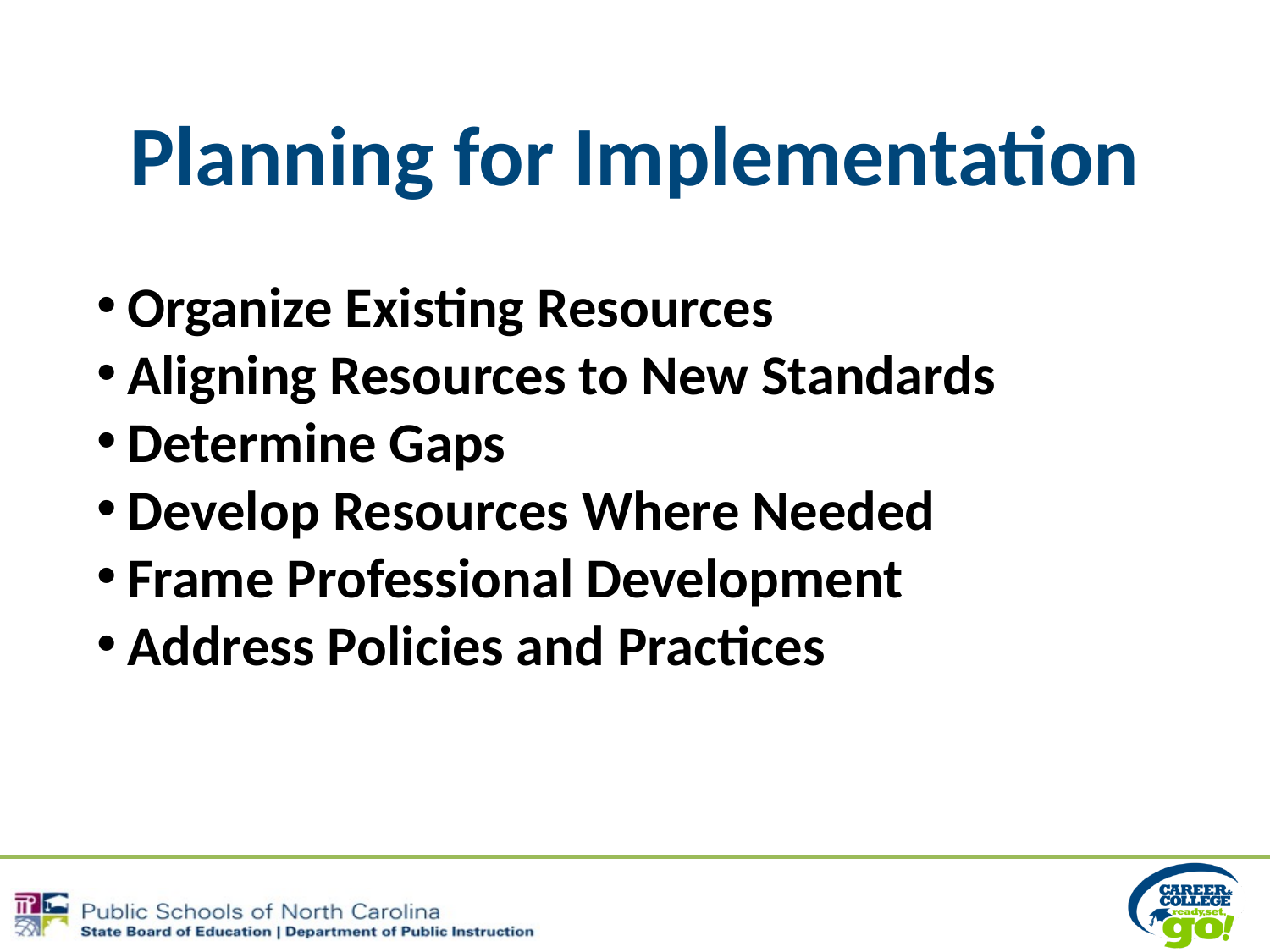

Planning for Implementation

Organize Existing Resources
Aligning Resources to New Standards
Determine Gaps
Develop Resources Where Needed
Frame Professional Development
Address Policies and Practices